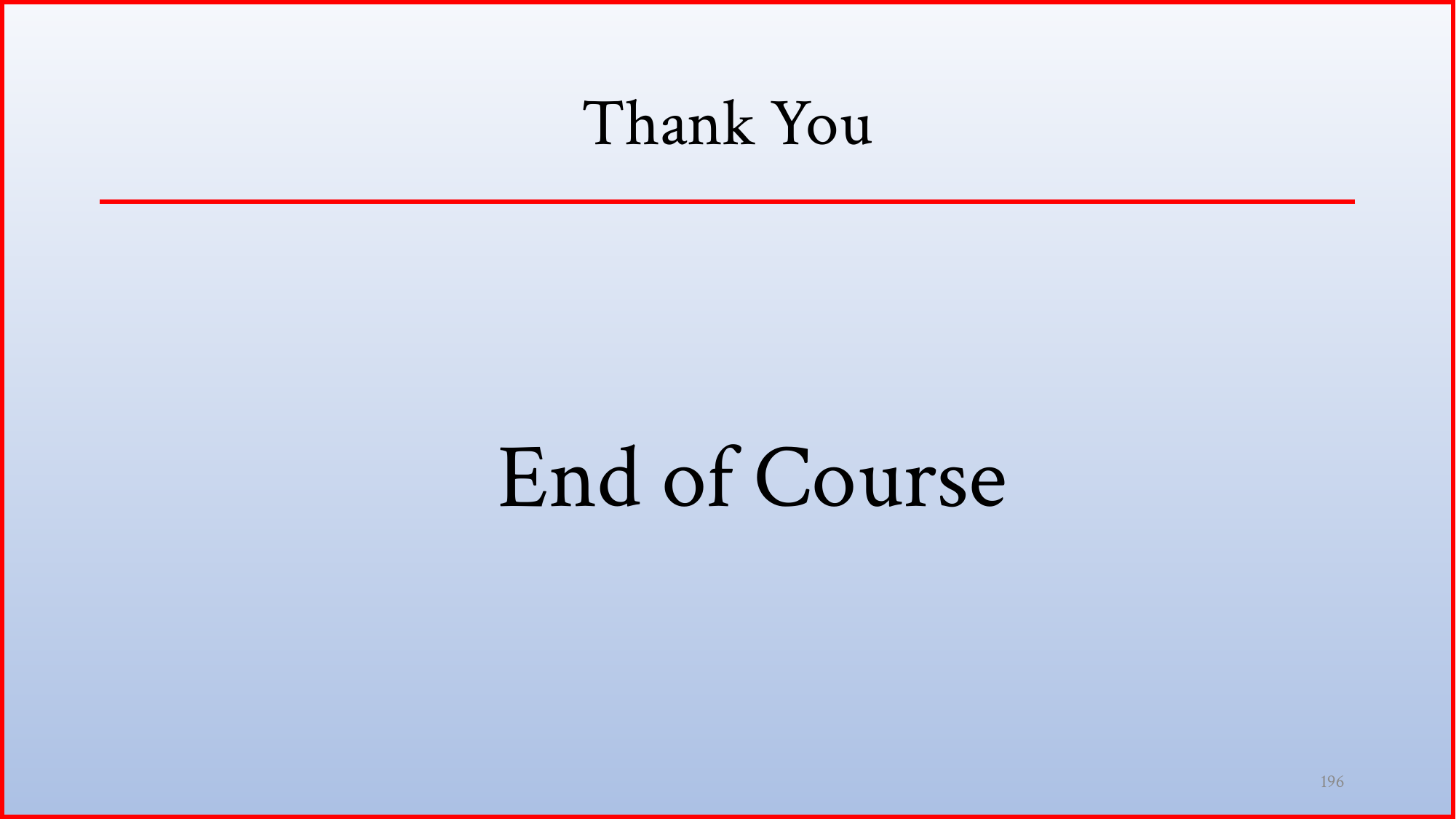

# Thank You
End of Course
196